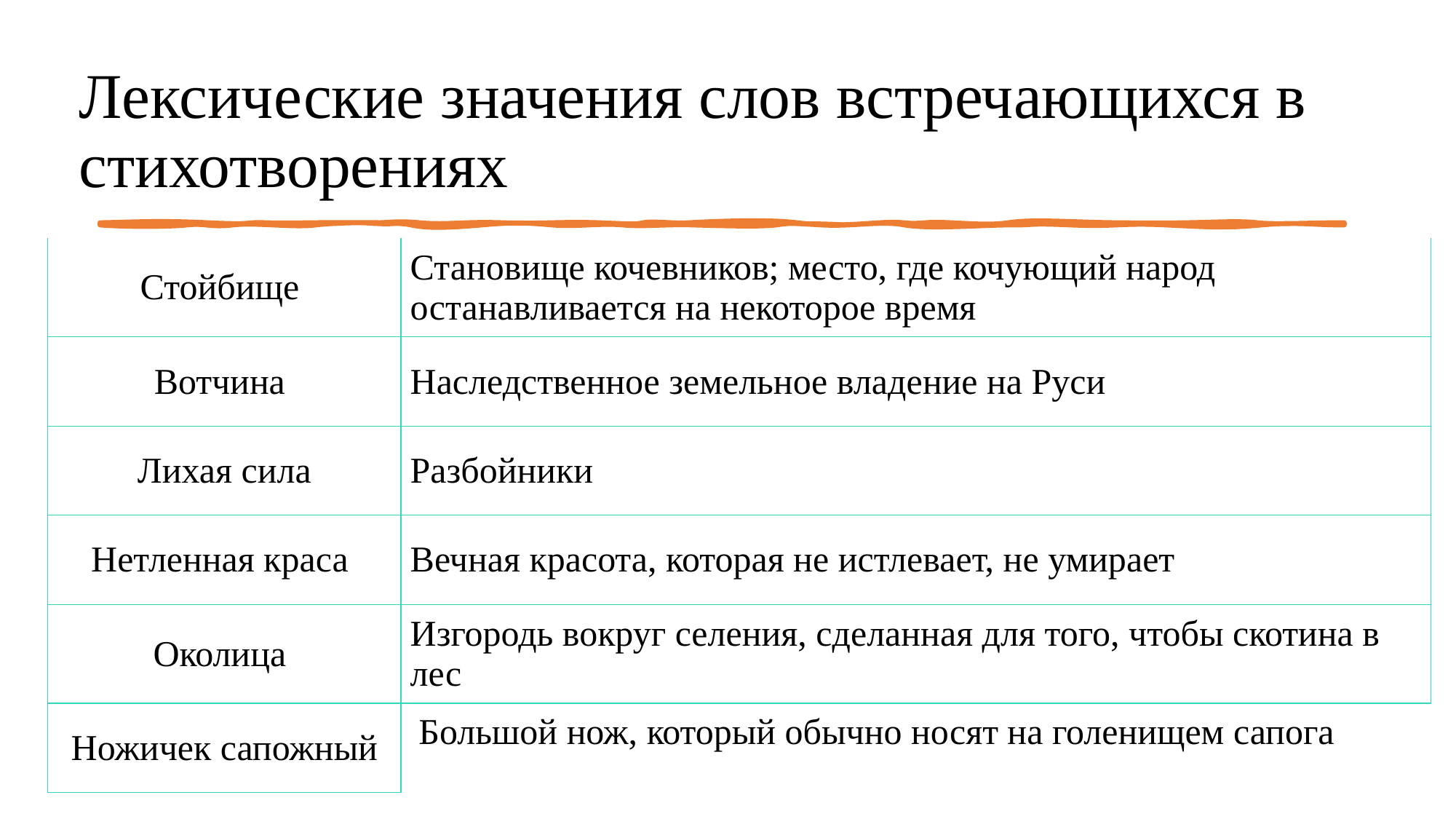

# Лексические значения слов встречающихся в стихотворениях

| Стойбище | Становище кочевников; место, где кочующий народ останавливается на некоторое время |
| --- | --- |
| Вотчина | Наследственное земельное владение на Руси |
| Лихая сила | Разбойники |
| Нетленная краса | Вечная красота, которая не истлевает, не умирает |
| Околица | Изгородь вокруг селения, сделанная для того, чтобы скотина в лес |
| Ножичек сапожный | Большой нож, который обычно носят на голенищем сапога |